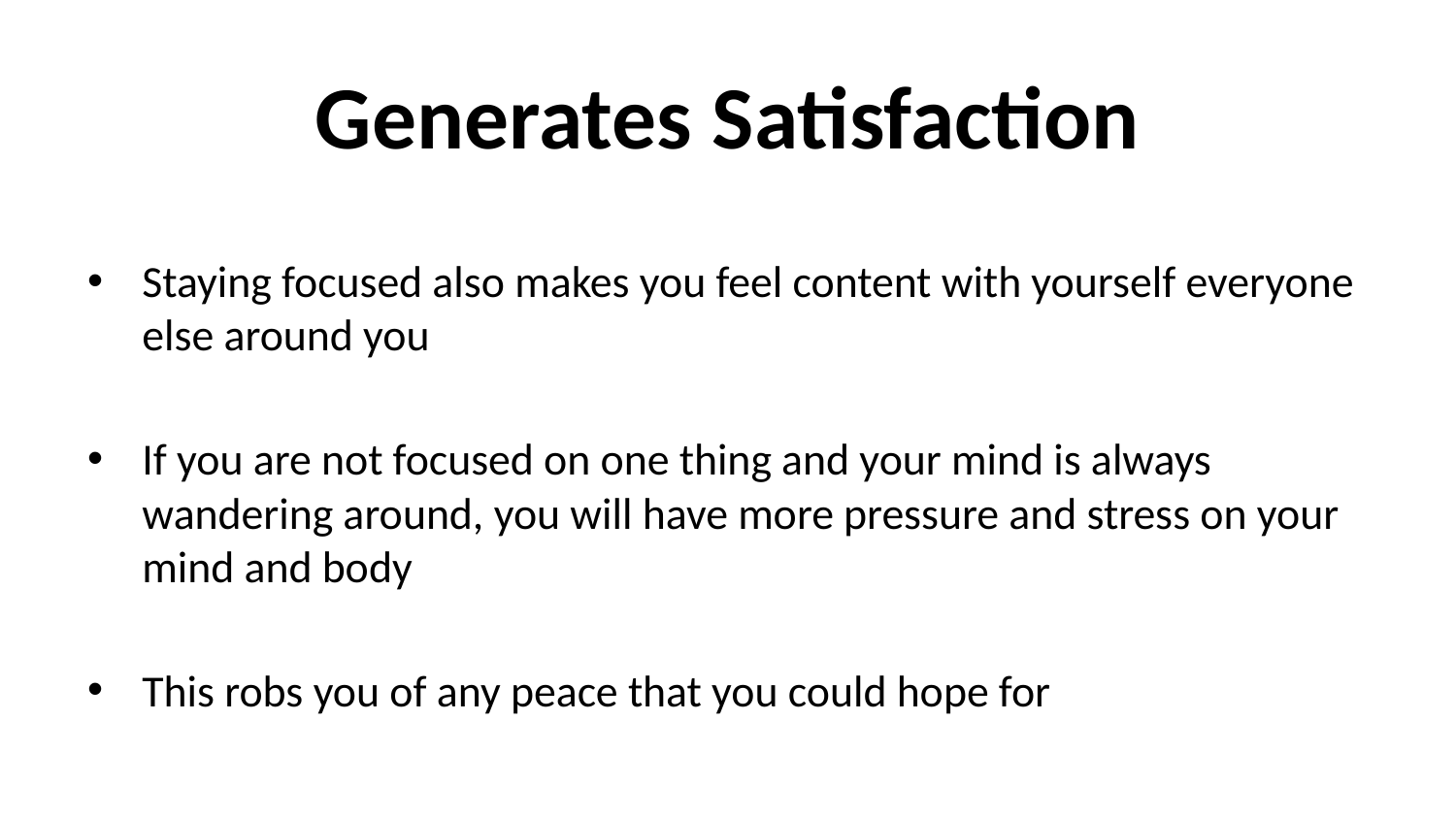

# Generates Satisfaction

Staying focused also makes you feel content with yourself everyone else around you

If you are not focused on one thing and your mind is always wandering around, you will have more pressure and stress on your mind and body

This robs you of any peace that you could hope for